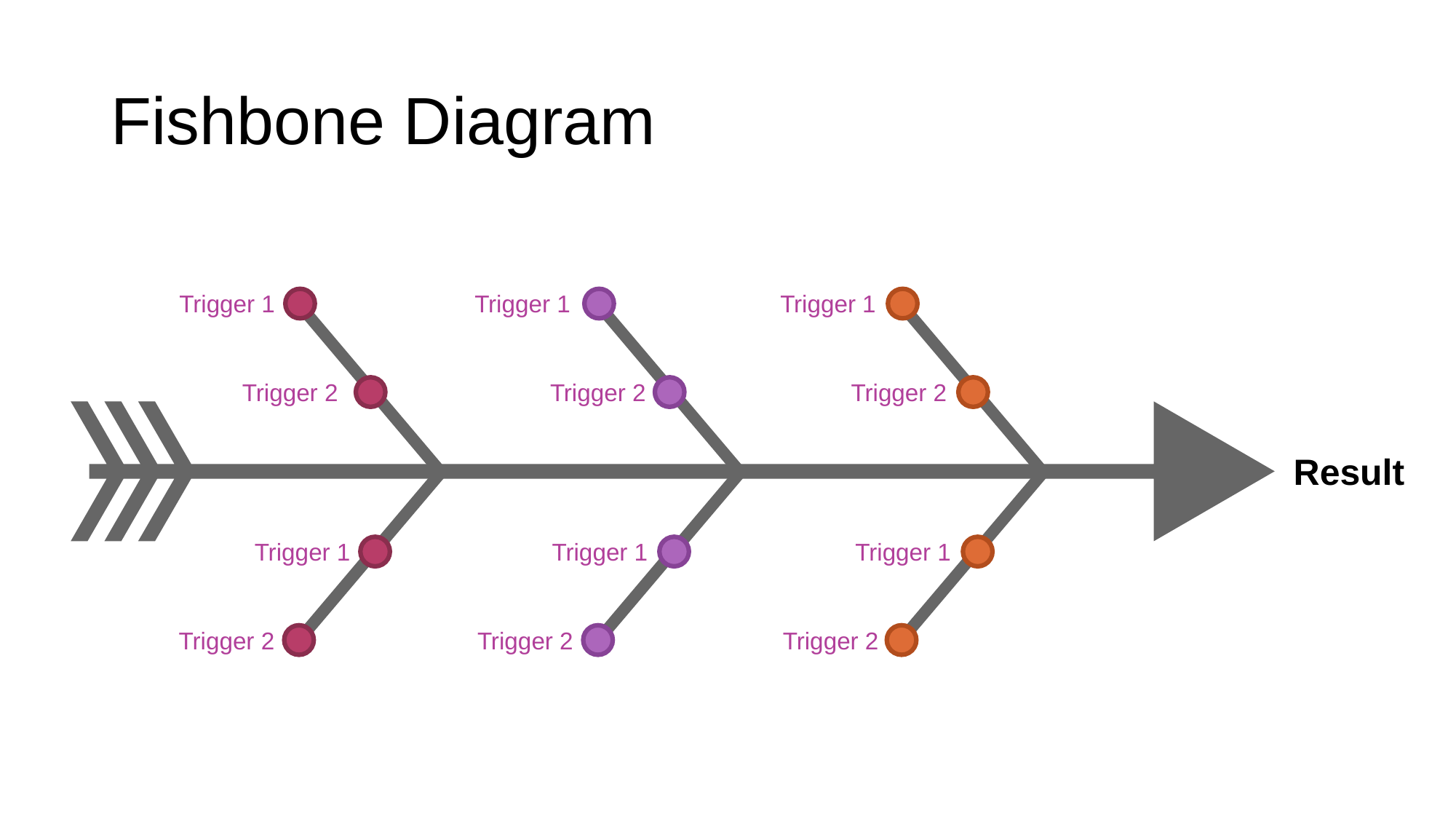

# Fishbone Diagram
Trigger 1
Trigger 1
Trigger 1

Trigger 2
Trigger 2
Trigger 2

Result
Trigger 1
Trigger 1
Trigger 1

Trigger 2
Trigger 2
Trigger 2